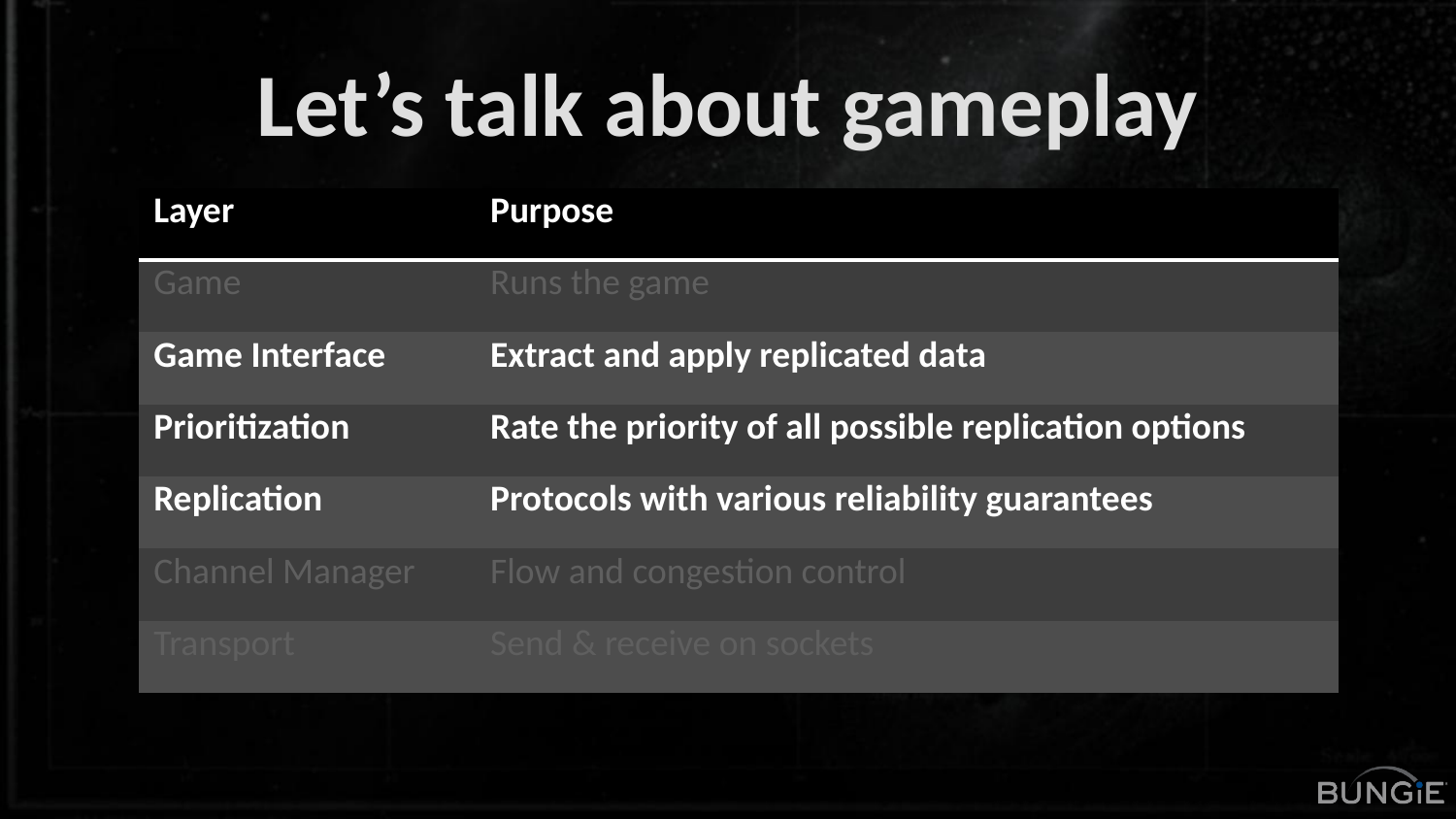

# Let’s talk about gameplay
| Layer | Purpose |
| --- | --- |
| Game | Runs the game |
| Game Interface | Extract and apply replicated data |
| Prioritization | Rate the priority of all possible replication options |
| Replication | Protocols with various reliability guarantees |
| Channel Manager | Flow and congestion control |
| Transport | Send & receive on sockets |